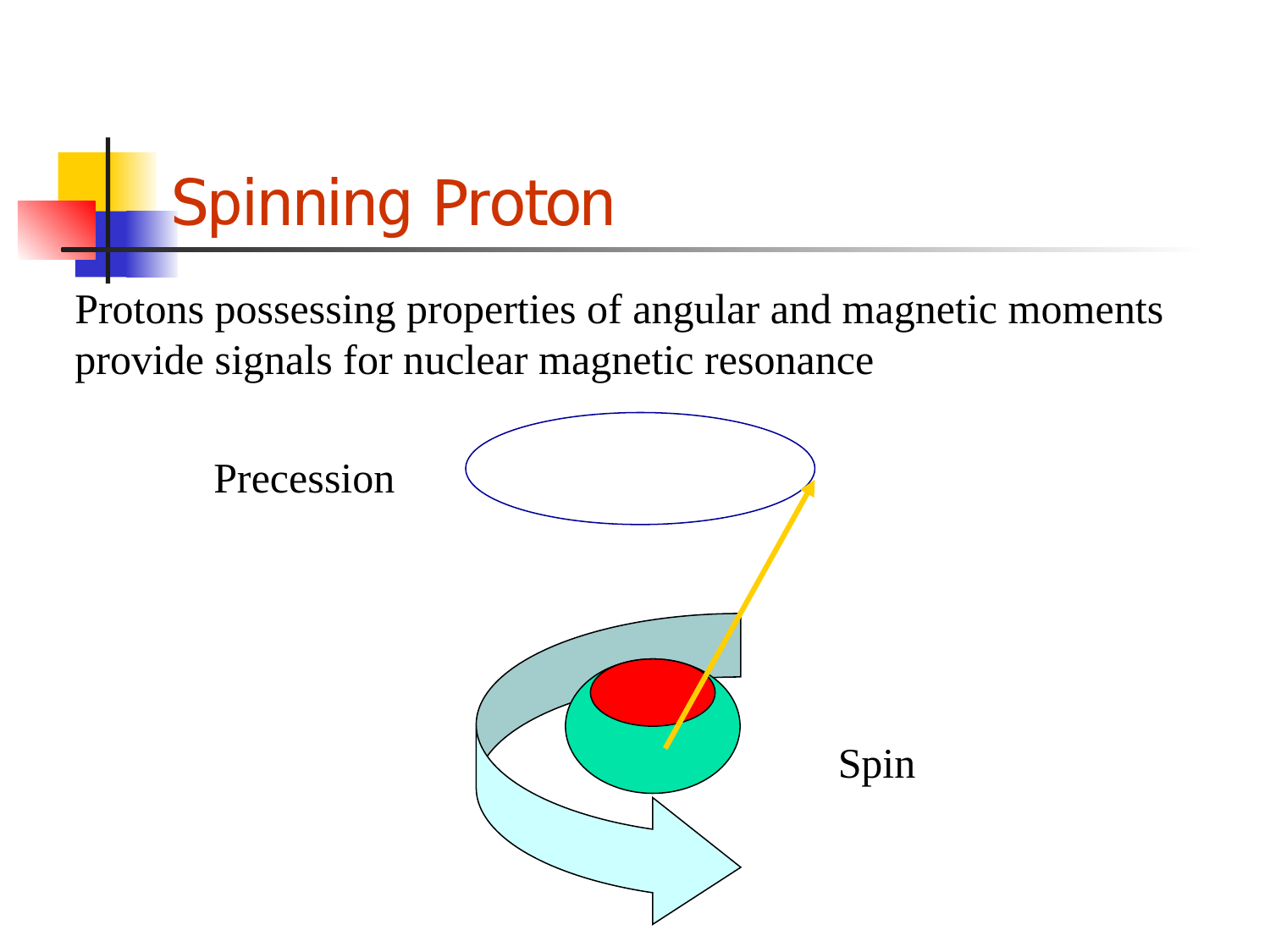

# Spinning Proton
Protons possessing properties of angular and magnetic moments
provide signals for nuclear magnetic resonance

Precession

Spin